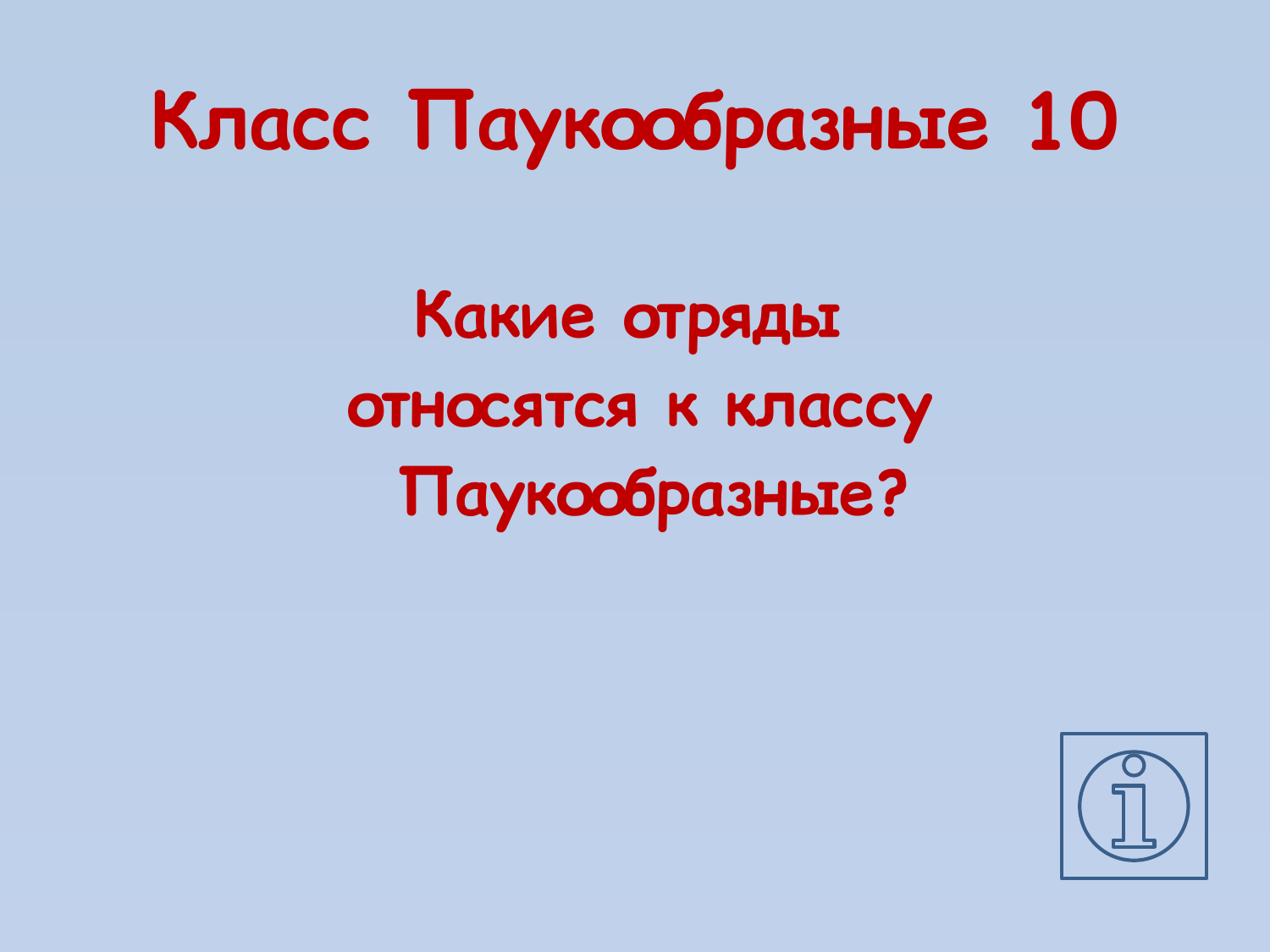

# Класс Паукообразные 10
Какие отряды
относятся к классу
 Паукообразные?